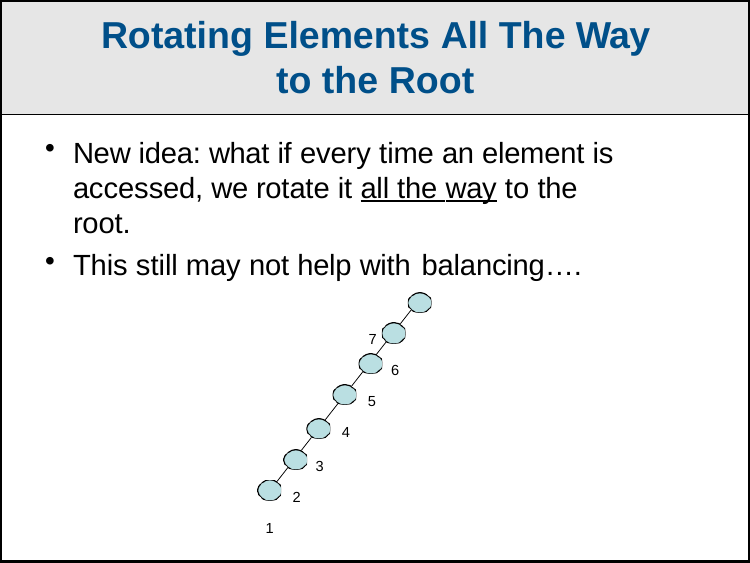

Rotating Elements All The Way
to the Root
New idea: what if every time an element is  accessed, we rotate it all the way to the root.
This still may not help with balancing….

7
6
5
4

3
2
1

Example, what if we access 1, 2, 3, 4, 5, 6, 7, …?